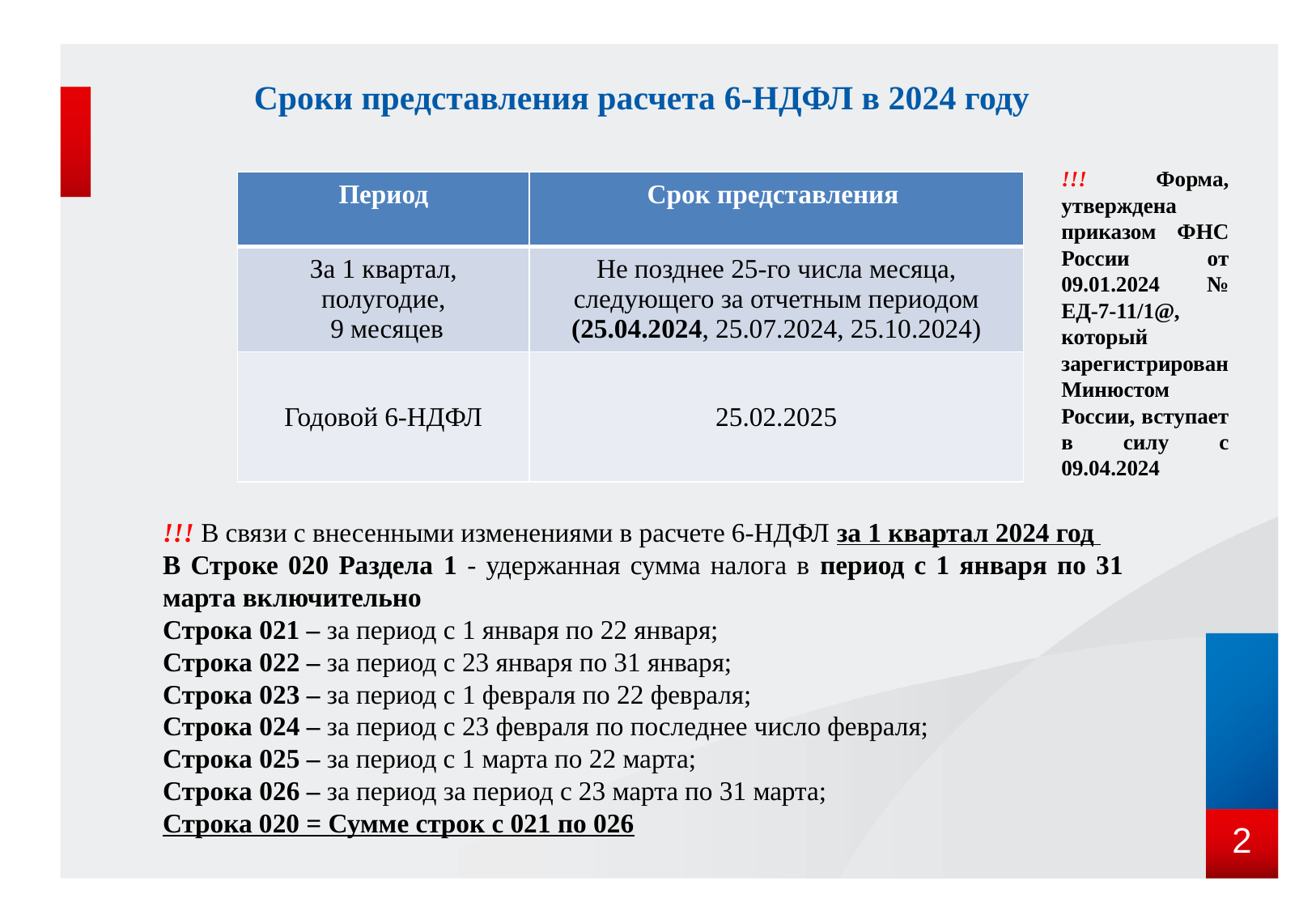

# Сроки представления расчета 6-НДФЛ в 2024 году

!!! Форма, утверждена приказом ФНС России от 09.01.2024 № ЕД-7-11/1@, который зарегистрирован Минюстом России, вступает в силу с 09.04.2024
| Период | Срок представления |
| --- | --- |
| За 1 квартал, полугодие, 9 месяцев | Не позднее 25-го числа месяца, следующего за отчетным периодом (25.04.2024, 25.07.2024, 25.10.2024) |
| Годовой 6-НДФЛ | 25.02.2025 |

!!! В связи с внесенными изменениями в расчете 6-НДФЛ за 1 квартал 2024 год
В Строке 020 Раздела 1 - удержанная сумма налога в период с 1 января по 31 марта включительно
Строка 021 – за период с 1 января по 22 января;
Строка 022 – за период с 23 января по 31 января;
Строка 023 – за период с 1 февраля по 22 февраля;
Строка 024 – за период с 23 февраля по последнее число февраля;
Строка 025 – за период с 1 марта по 22 марта;
Строка 026 – за период за период с 23 марта по 31 марта;
Строка 020 = Сумме строк с 021 по 026

2